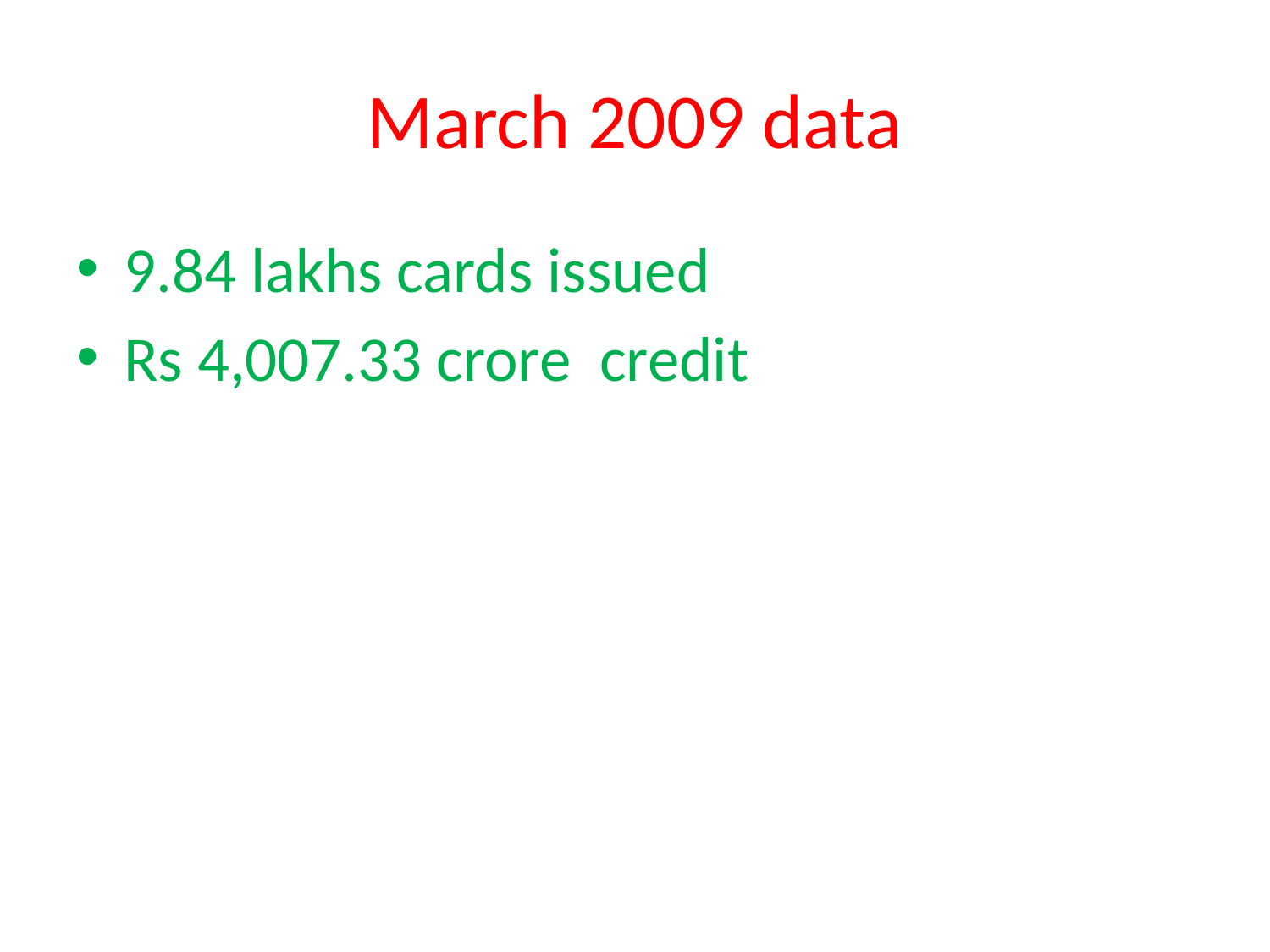

# March 2009 data
9.84 lakhs cards issued
Rs 4,007.33 crore  credit